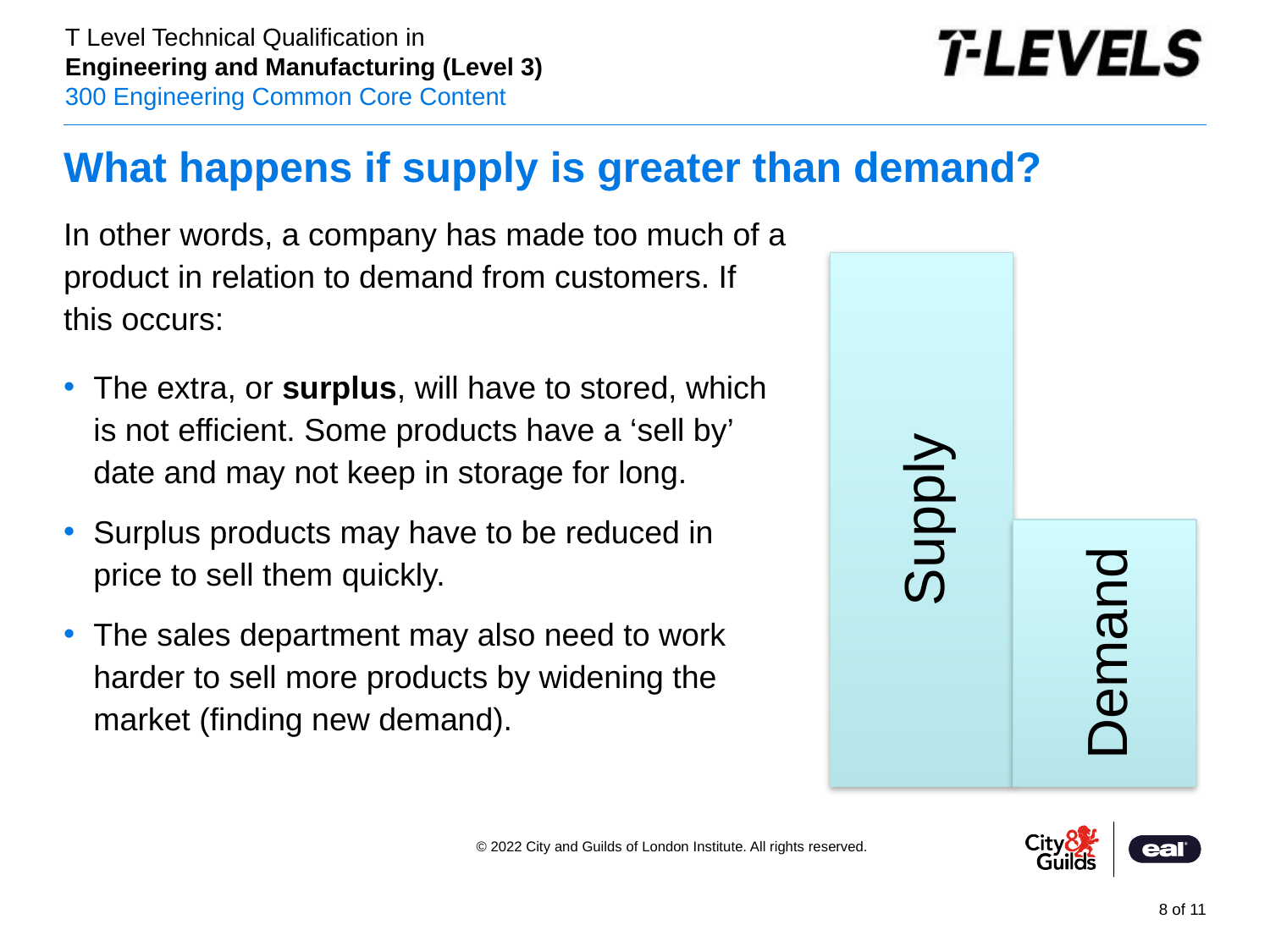

# What happens if supply is greater than demand?
In other words, a company has made too much of a product in relation to demand from customers. If this occurs:
The extra, or surplus, will have to stored, which is not efficient. Some products have a ‘sell by’ date and may not keep in storage for long.
Surplus products may have to be reduced in price to sell them quickly.
The sales department may also need to work harder to sell more products by widening the market (finding new demand).
Supply
Demand